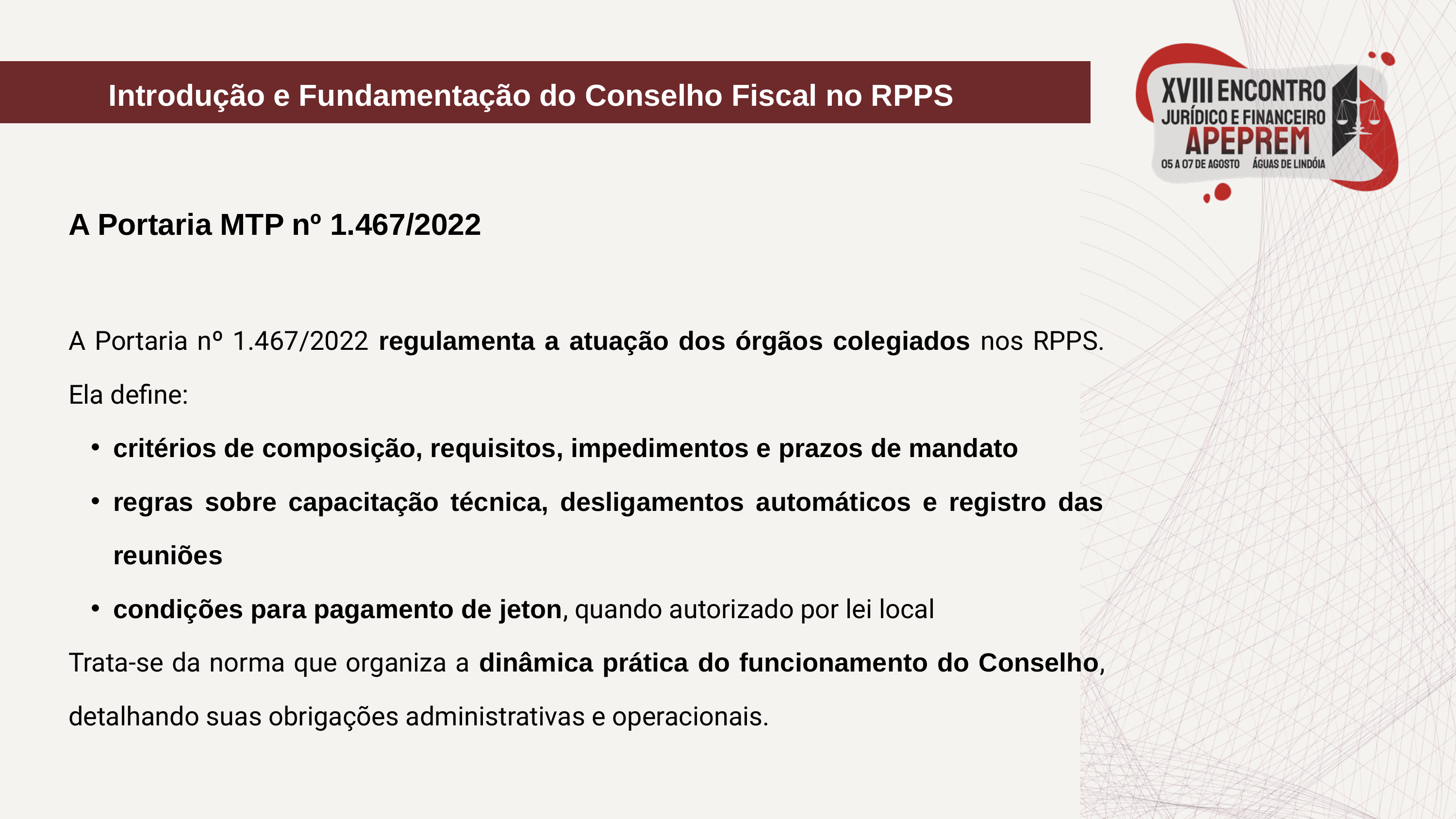

Introdução e Fundamentação do Conselho Fiscal no RPPS
A Portaria MTP nº 1.467/2022
A Portaria nº 1.467/2022 regulamenta a atuação dos órgãos colegiados nos RPPS. Ela define:
critérios de composição, requisitos, impedimentos e prazos de mandato
regras sobre capacitação técnica, desligamentos automáticos e registro das reuniões
condições para pagamento de jeton, quando autorizado por lei local
Trata-se da norma que organiza a dinâmica prática do funcionamento do Conselho, detalhando suas obrigações administrativas e operacionais.